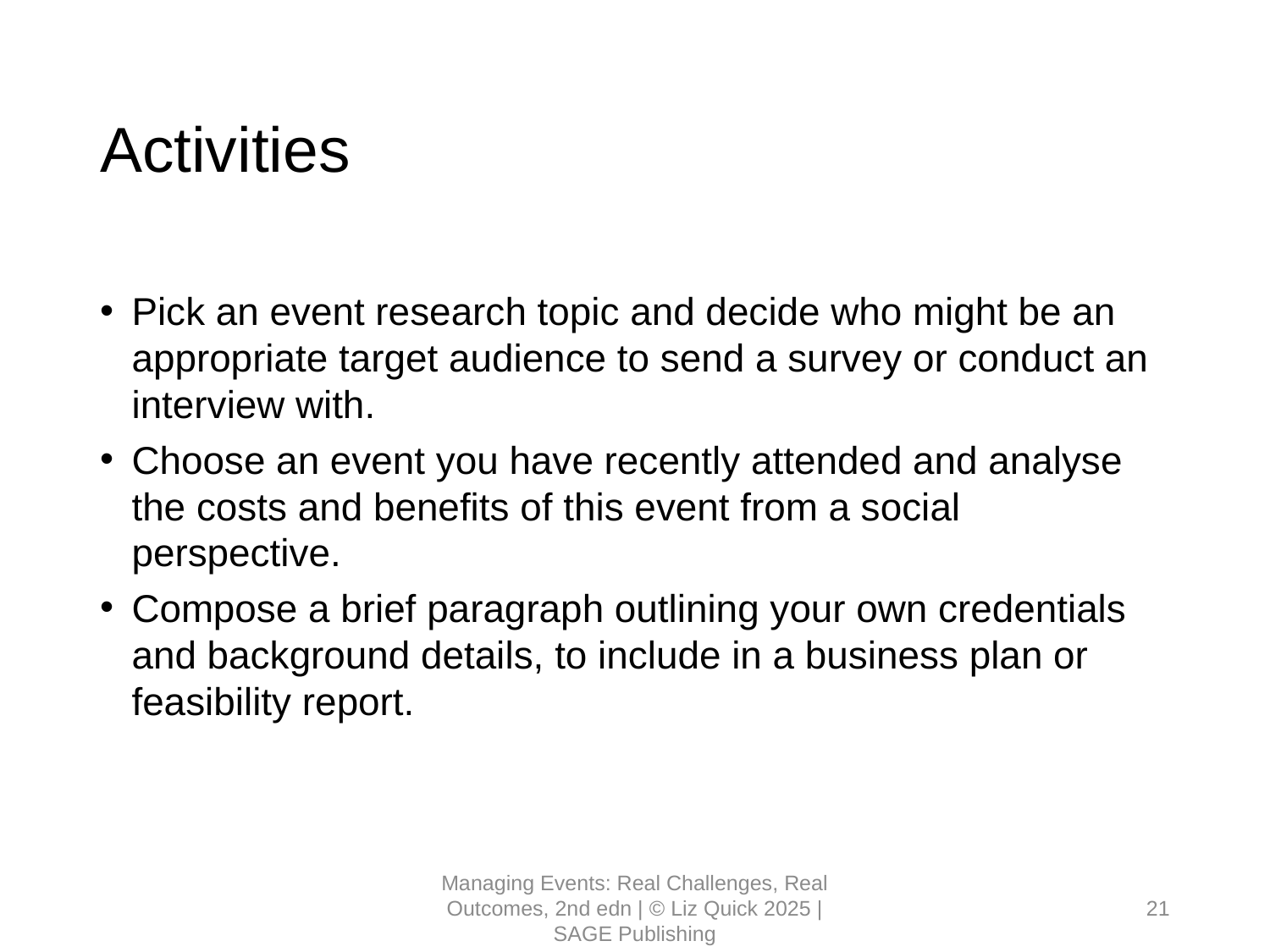

# Activities
Pick an event research topic and decide who might be an appropriate target audience to send a survey or conduct an interview with.
Choose an event you have recently attended and analyse the costs and benefits of this event from a social perspective.
Compose a brief paragraph outlining your own credentials and background details, to include in a business plan or feasibility report.
Managing Events: Real Challenges, Real Outcomes, 2nd edn | © Liz Quick 2025 | SAGE Publishing
21